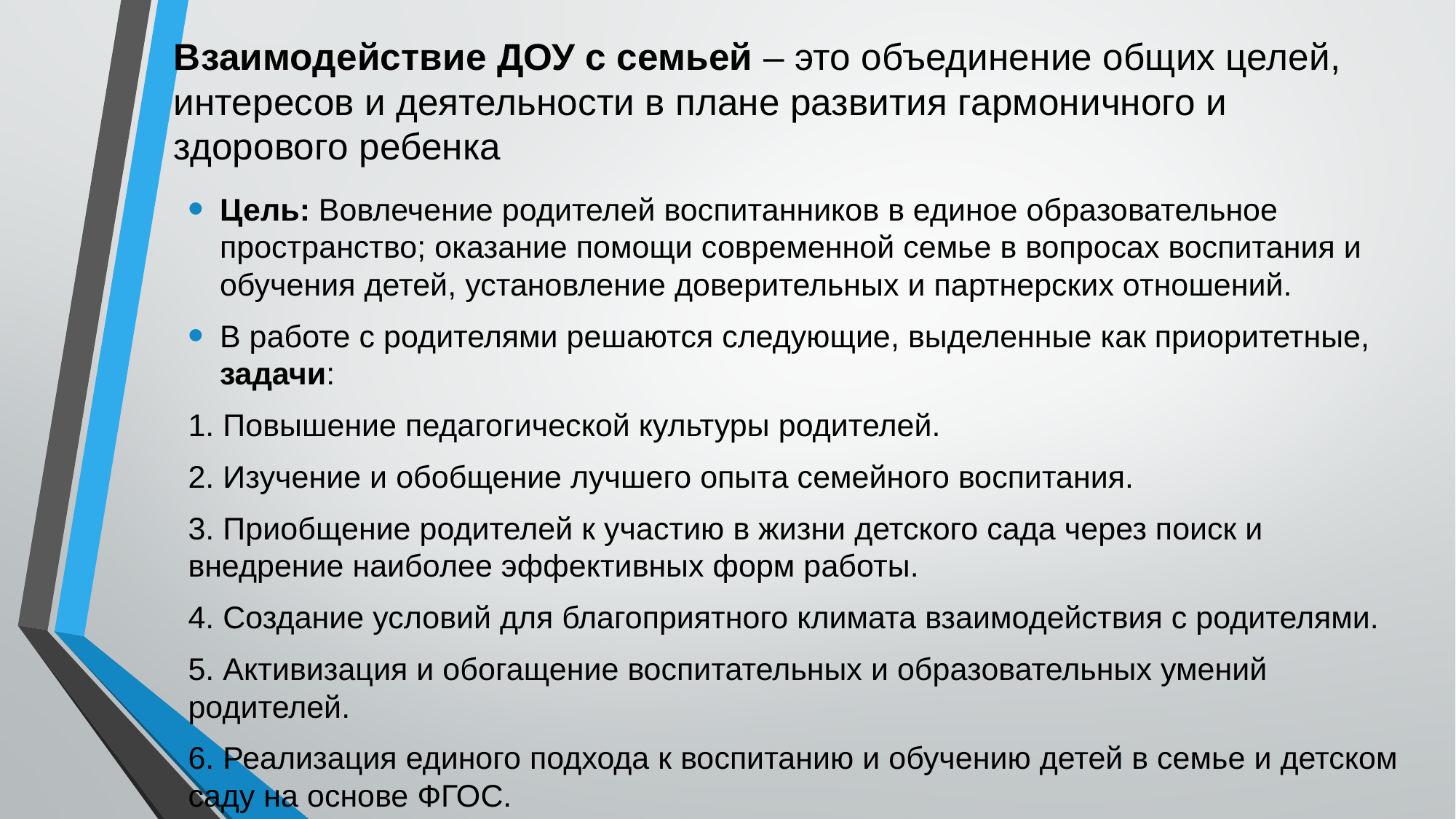

# Взаимодействие ДОУ с семьей – это объединение общих целей, интересов и деятельности в плане развития гармоничного и здорового ребенка
Цель: Вовлечение родителей воспитанников в единое образовательное пространство; оказание помощи современной семье в вопросах воспитания и обучения детей, установление доверительных и партнерских отношений.
В работе с родителями решаются следующие, выделенные как приоритетные, задачи:
1. Повышение педагогической культуры родителей.
2. Изучение и обобщение лучшего опыта семейного воспитания.
3. Приобщение родителей к участию в жизни детского сада через поиск и внедрение наиболее эффективных форм работы.
4. Создание условий для благоприятного климата взаимодействия с родителями.
5. Активизация и обогащение воспитательных и образовательных умений родителей.
6. Реализация единого подхода к воспитанию и обучению детей в семье и детском саду на основе ФГОС.